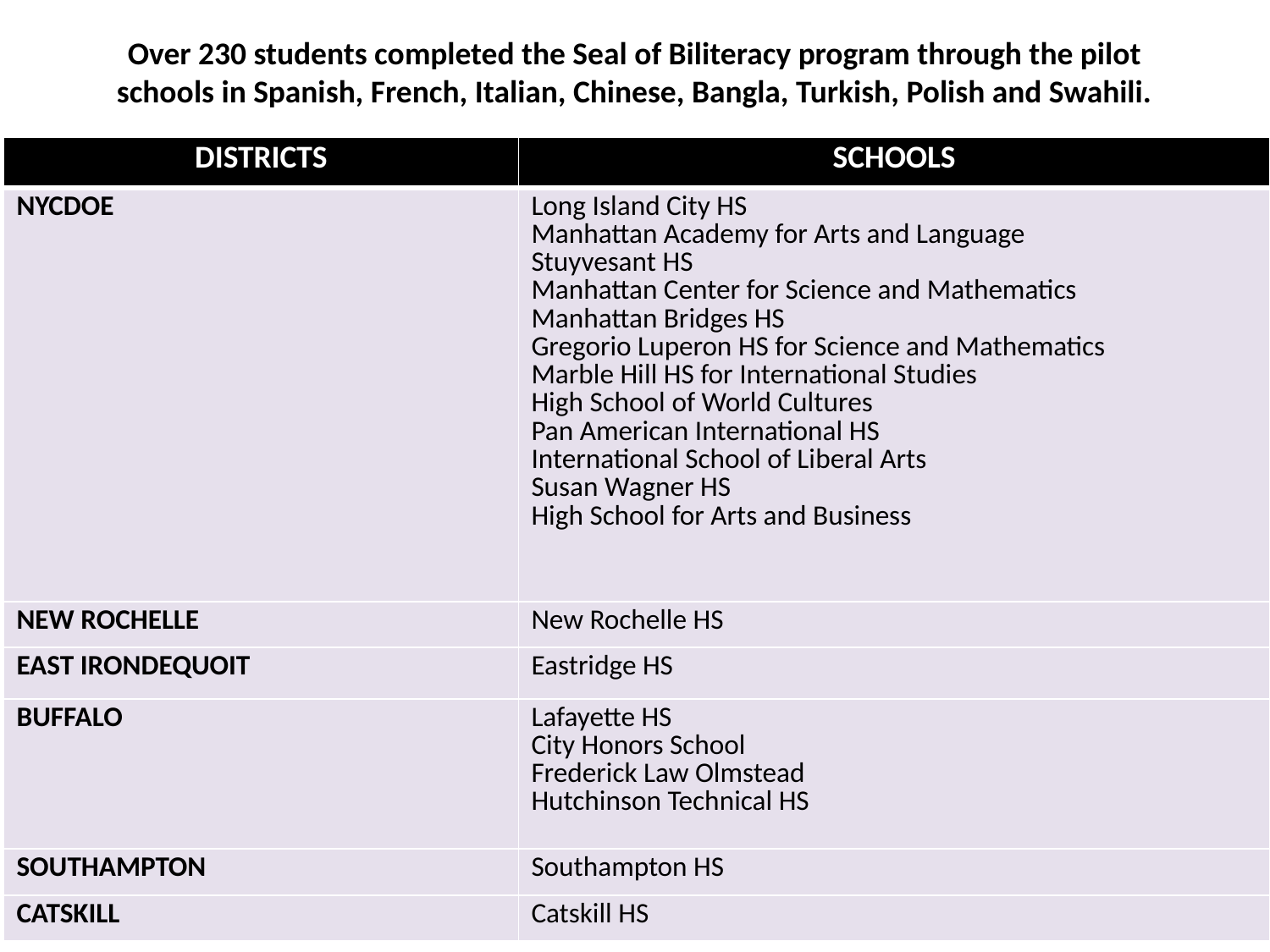

# Over 230 students completed the Seal of Biliteracy program through the pilot schools in Spanish, French, Italian, Chinese, Bangla, Turkish, Polish and Swahili.
| DISTRICTS | SCHOOLS |
| --- | --- |
| NYCDOE | Long Island City HS Manhattan Academy for Arts and Language Stuyvesant HS Manhattan Center for Science and Mathematics Manhattan Bridges HS Gregorio Luperon HS for Science and Mathematics Marble Hill HS for International Studies High School of World Cultures Pan American International HS International School of Liberal Arts Susan Wagner HS High School for Arts and Business |
| NEW ROCHELLE | New Rochelle HS |
| EAST IRONDEQUOIT | Eastridge HS |
| BUFFALO | Lafayette HS City Honors School Frederick Law Olmstead Hutchinson Technical HS |
| SOUTHAMPTON | Southampton HS |
| CATSKILL | Catskill HS |